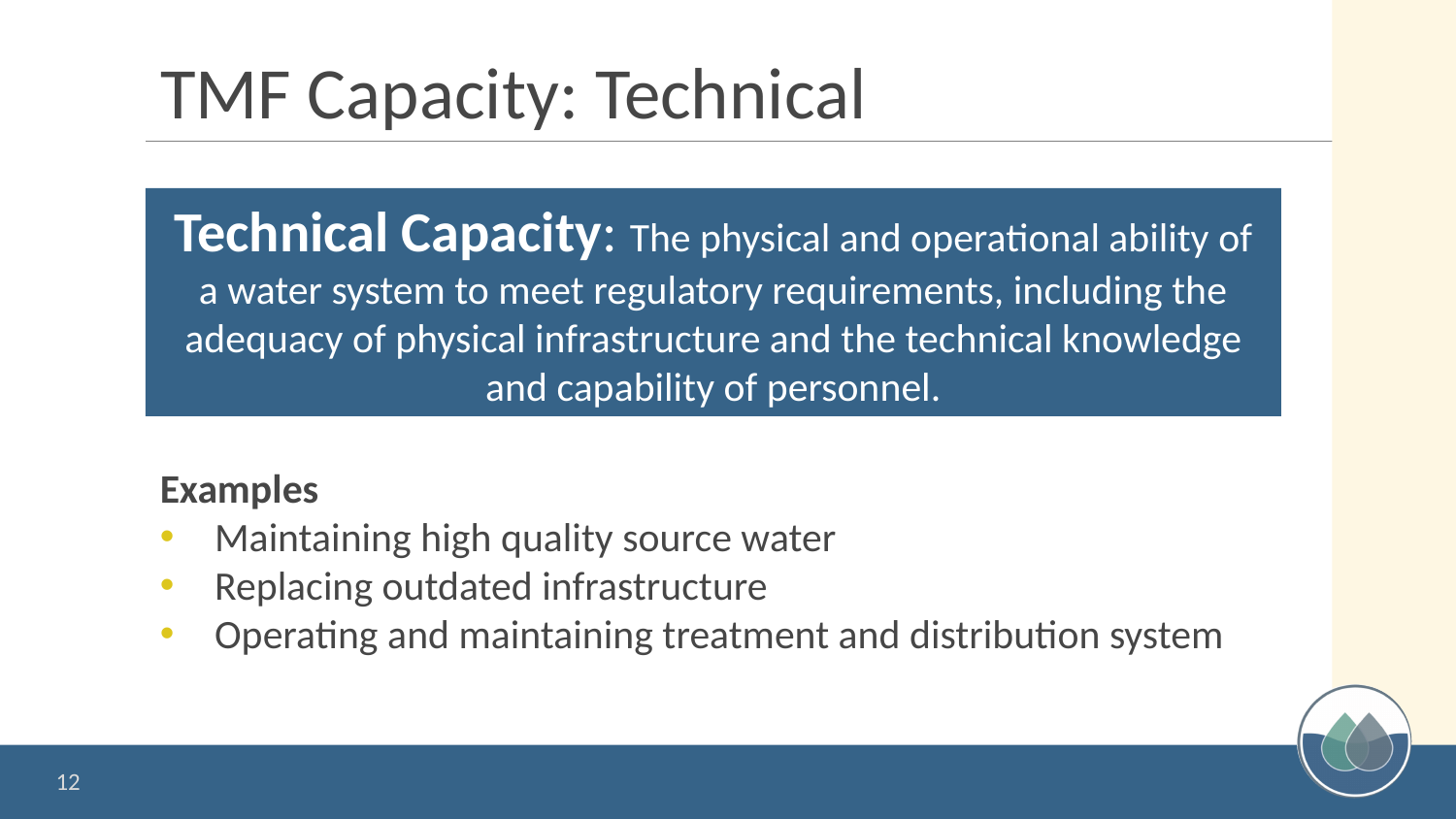

# TMF Capacity: Technical
Technical Capacity: The physical and operational ability of a water system to meet regulatory requirements, including the adequacy of physical infrastructure and the technical knowledge and capability of personnel.
Examples
Maintaining high quality source water
Replacing outdated infrastructure
Operating and maintaining treatment and distribution system
12